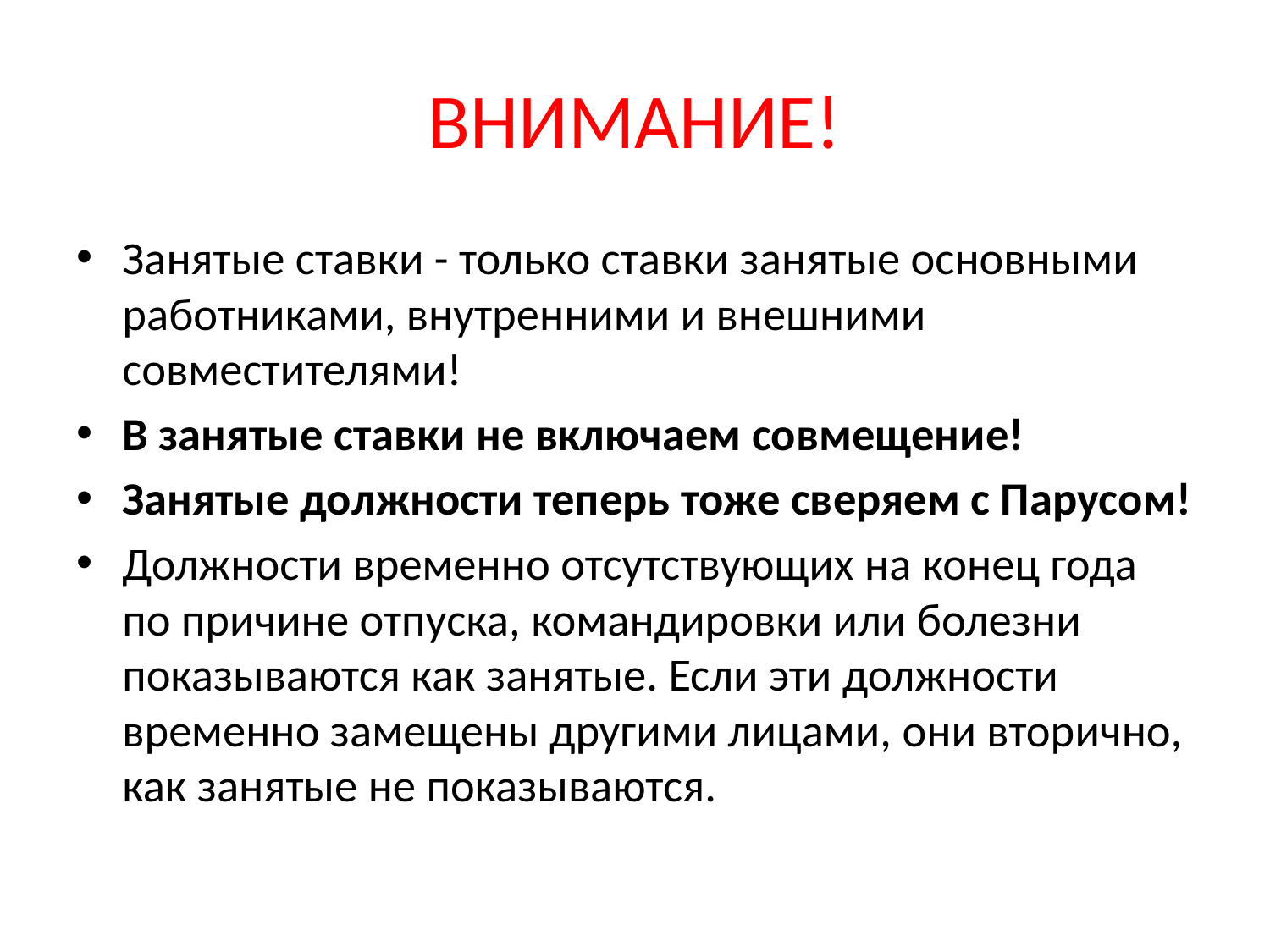

# ВНИМАНИЕ!
Занятые ставки - только ставки занятые основными работниками, внутренними и внешними совместителями!
В занятые ставки не включаем совмещение!
Занятые должности теперь тоже сверяем с Парусом!
Должности временно отсутствующих на конец года по причине отпуска, командировки или болезни показываются как занятые. Если эти должности временно замещены другими лицами, они вторично, как занятые не показываются.